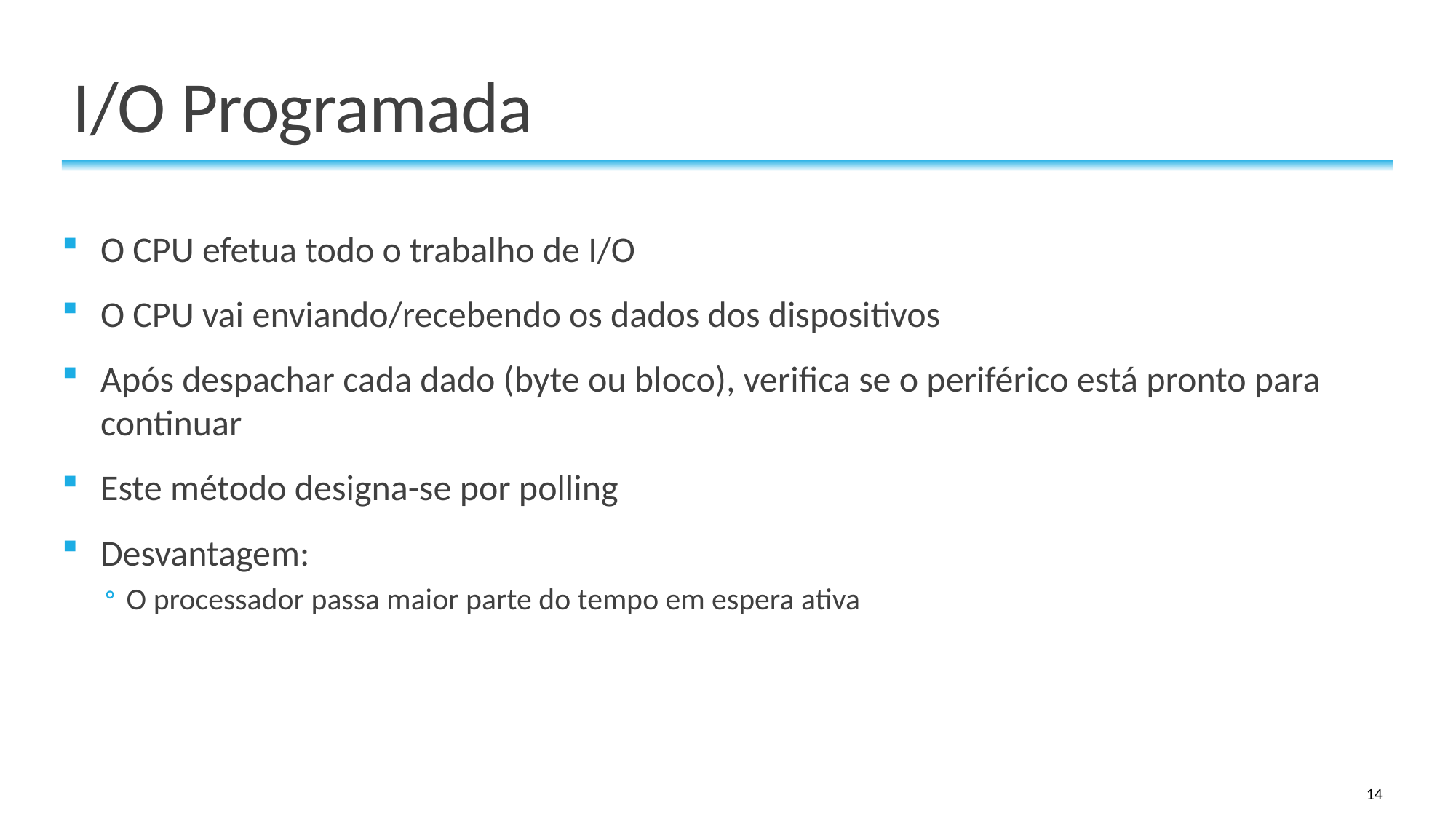

# I/O Programada
O CPU efetua todo o trabalho de I/O
O CPU vai enviando/recebendo os dados dos dispositivos
Após despachar cada dado (byte ou bloco), verifica se o periférico está pronto para continuar
Este método designa-se por polling
Desvantagem:
O processador passa maior parte do tempo em espera ativa
14